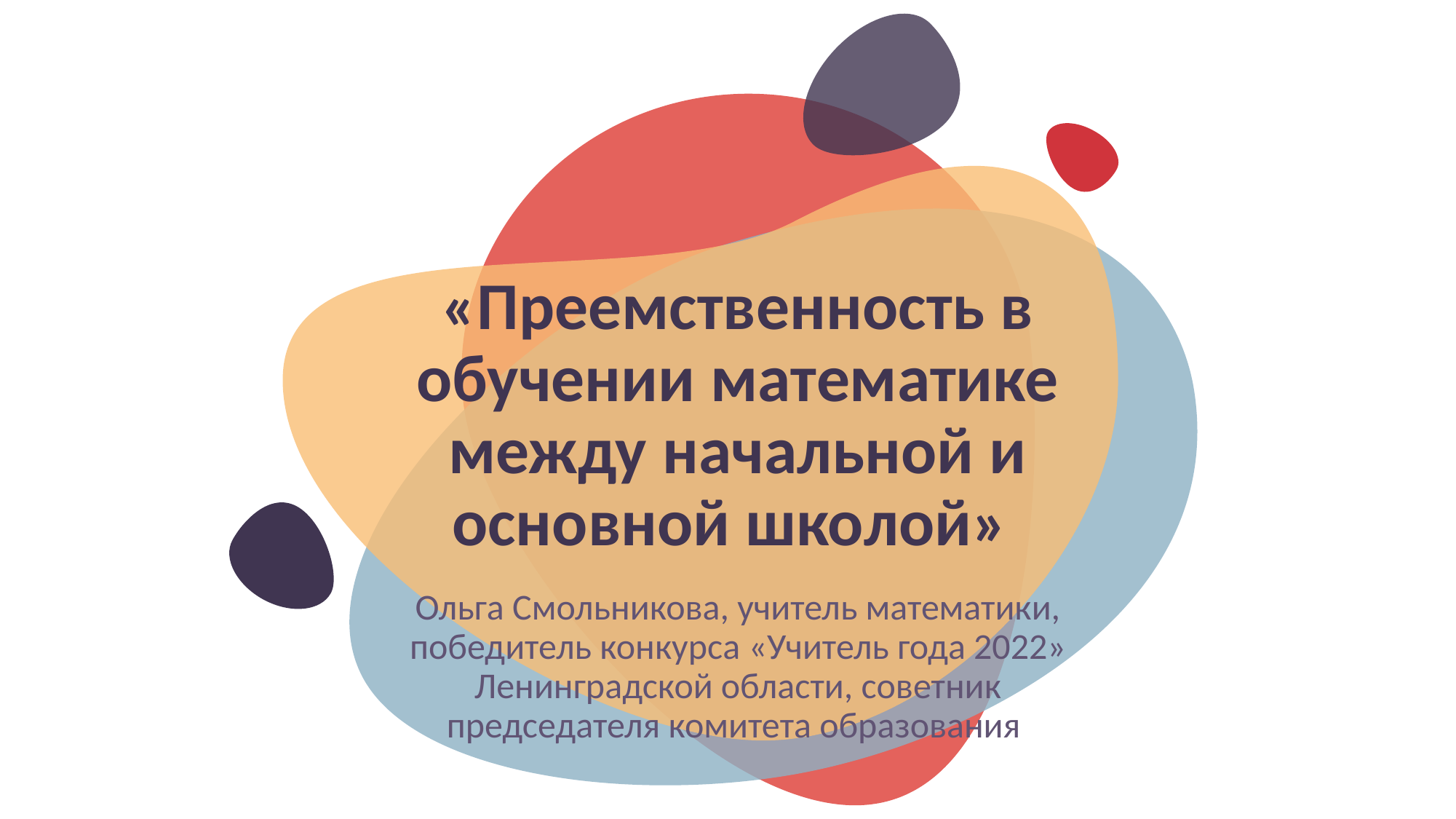

# «Преемственность в обучении математике между начальной и основной школой»
Ольга Смольникова, учитель математики, победитель конкурса «Учитель года 2022» Ленинградской области, советник председателя комитета образования